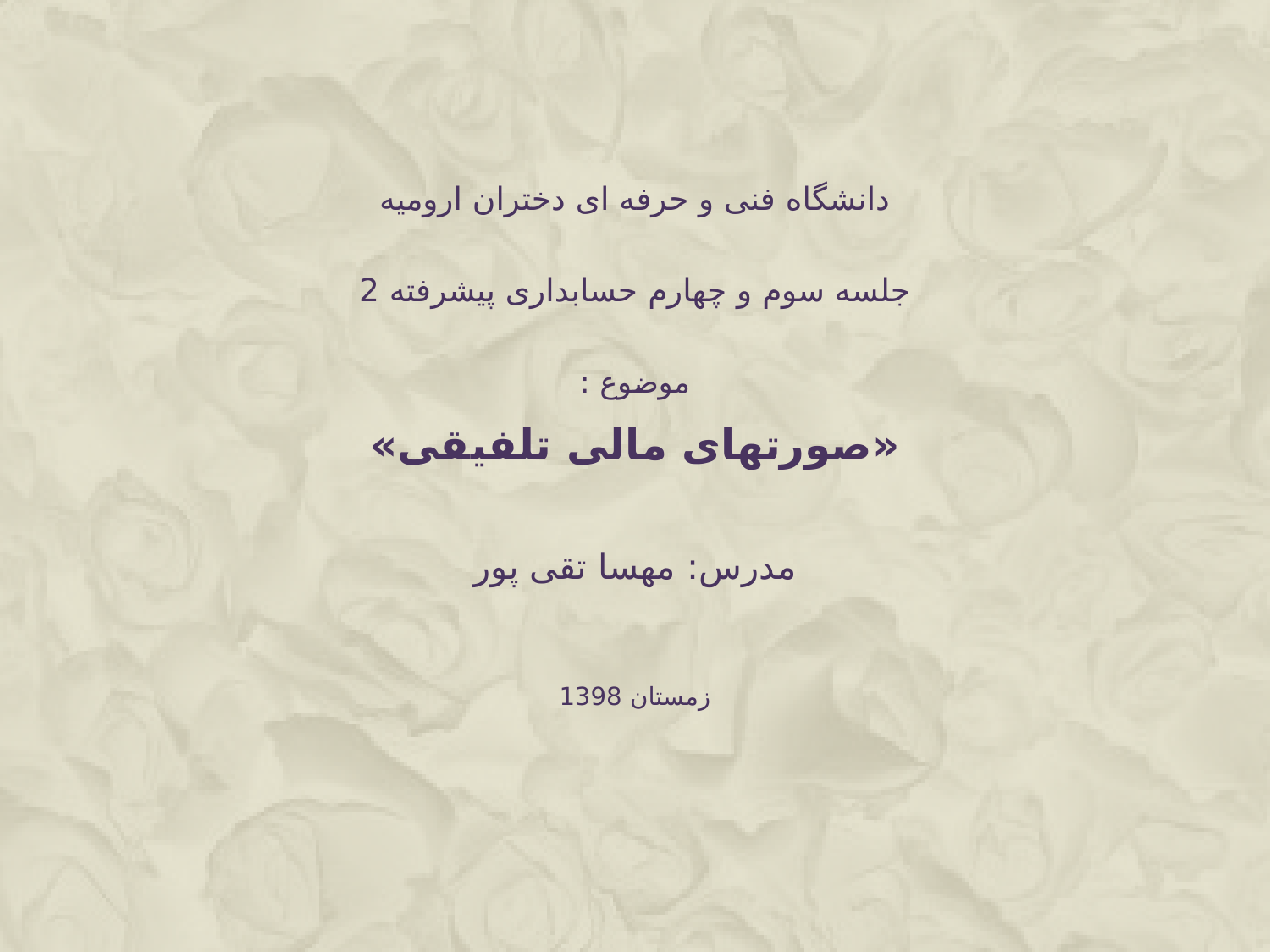

دانشگاه فنی و حرفه ای دختران ارومیه

جلسه سوم و چهارم حسابداری پیشرفته 2

موضوع :
«صورتهای مالی تلفیقی»

مدرس: مهسا تقی پور

زمستان 1398